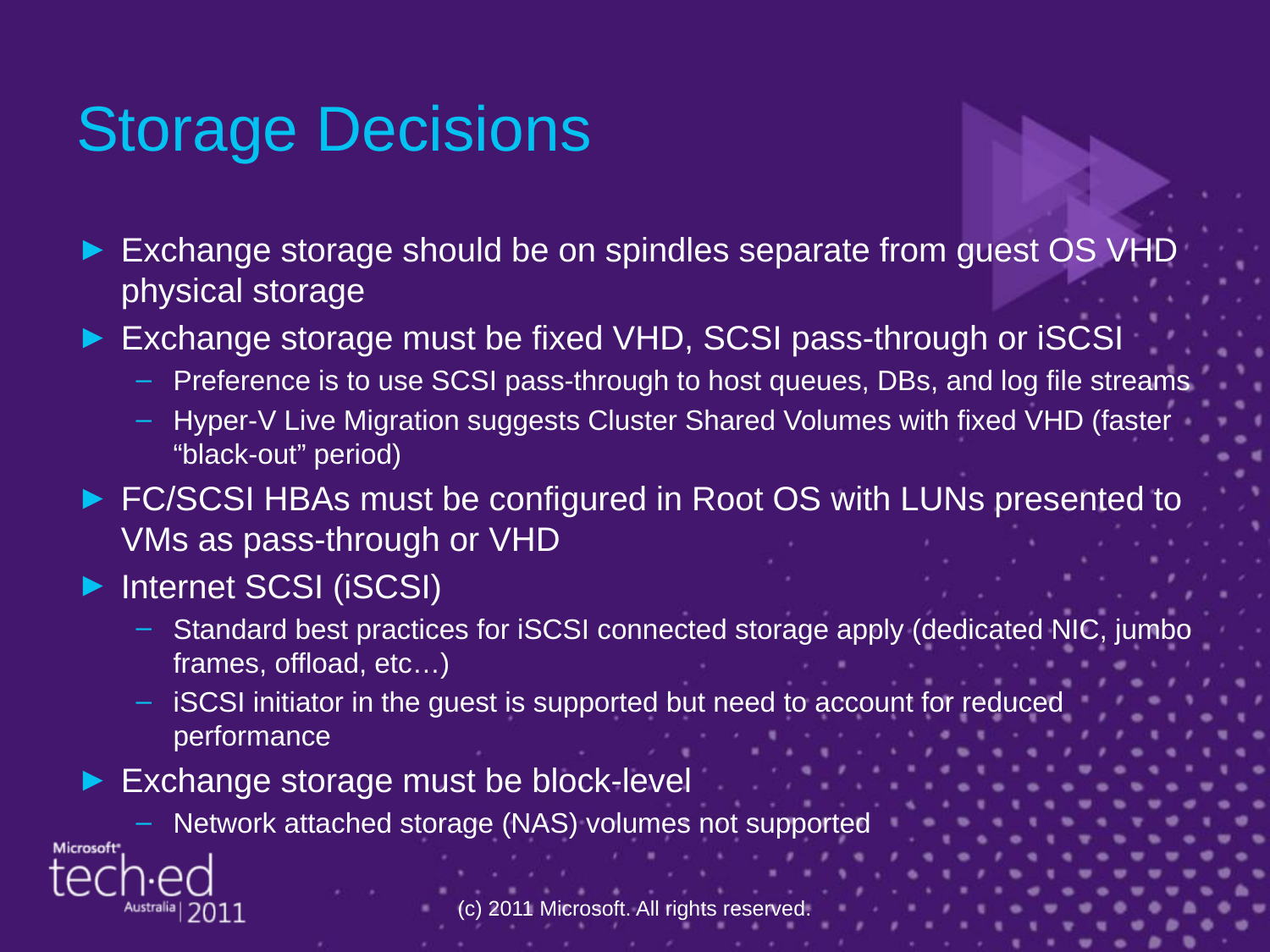

# Storage Decisions
Exchange storage should be on spindles separate from guest OS VHD physical storage
Exchange storage must be fixed VHD, SCSI pass-through or iSCSI
Preference is to use SCSI pass-through to host queues, DBs, and log file streams
Hyper-V Live Migration suggests Cluster Shared Volumes with fixed VHD (faster “black-out” period)
FC/SCSI HBAs must be configured in Root OS with LUNs presented to VMs as pass-through or VHD
Internet SCSI (iSCSI)
Standard best practices for iSCSI connected storage apply (dedicated NIC, jumbo frames, offload, etc…)
iSCSI initiator in the guest is supported but need to account for reduced performance
Exchange storage must be block-level
Network attached storage (NAS) volumes not supported

(c) 2011 Microsoft. All rights reserved.